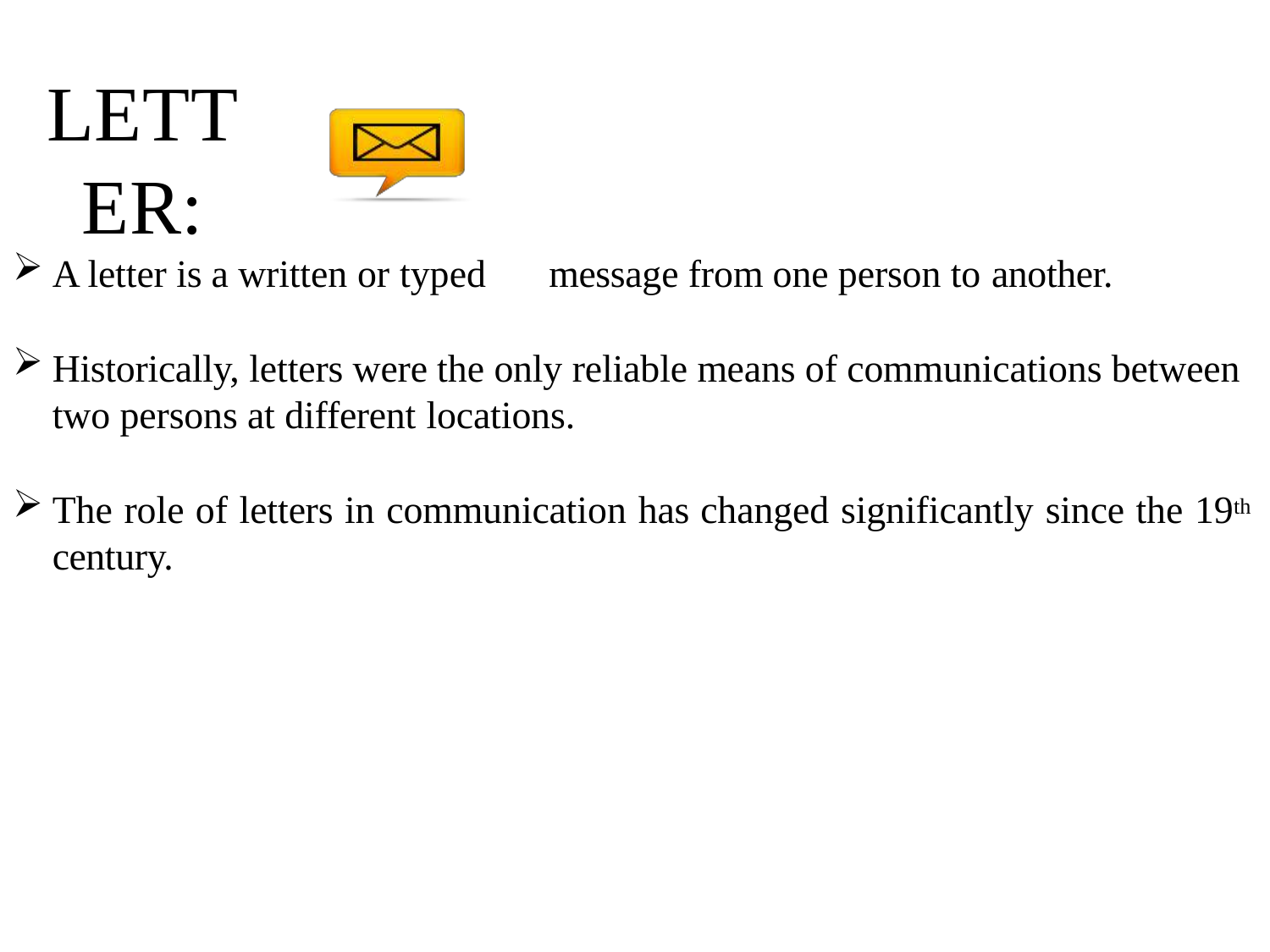

# LETTER:
A letter is a written or typed	message from one person to another.

Historically, letters were the only reliable means of communications between  two persons at different locations.

The role of letters in communication has changed significantly since the 19th
century.